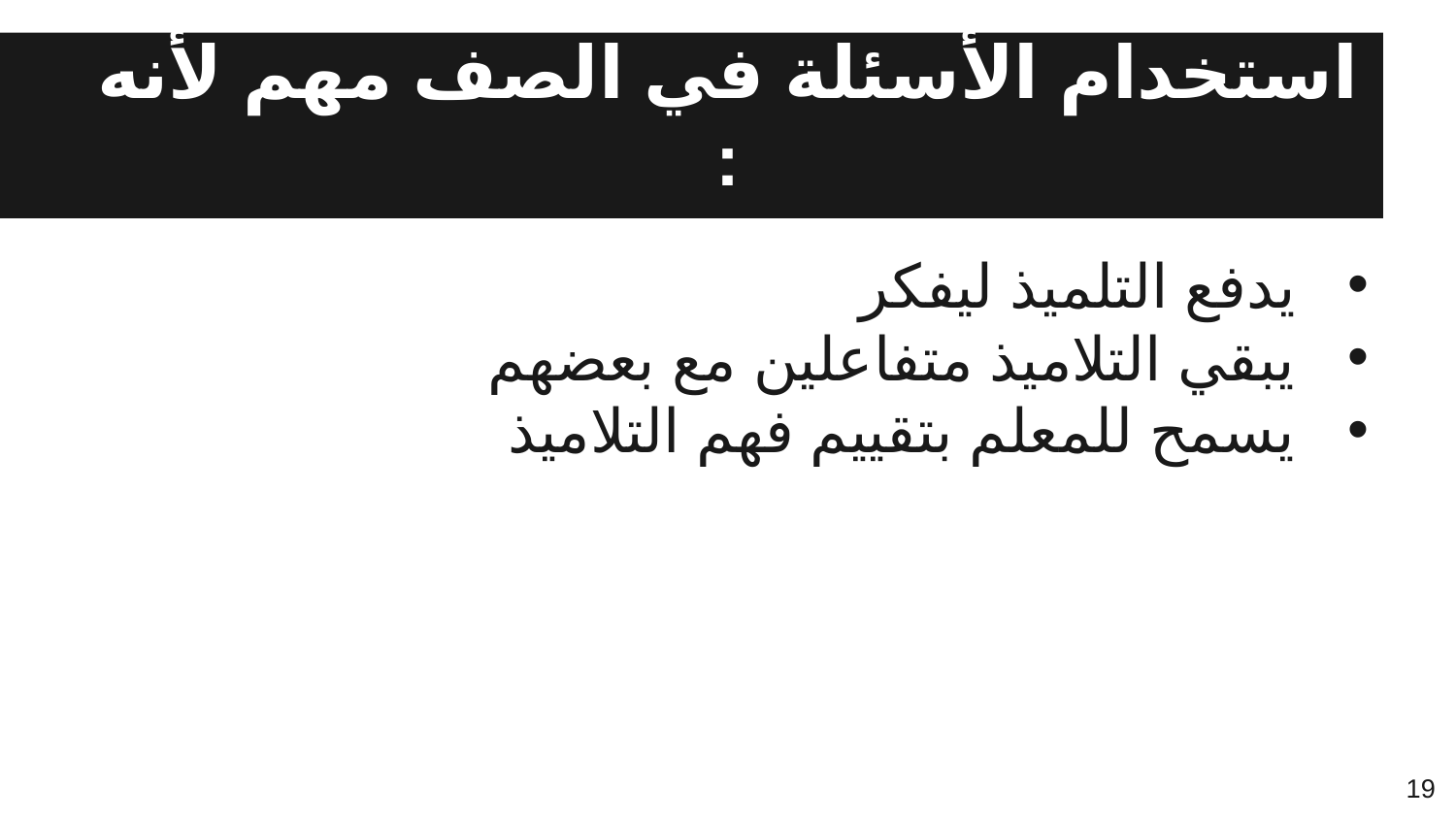

# استخدام الأسئلة في الصف مهم لأنه :
يدفع التلميذ ليفكر
يبقي التلاميذ متفاعلين مع بعضهم
يسمح للمعلم بتقييم فهم التلاميذ
19